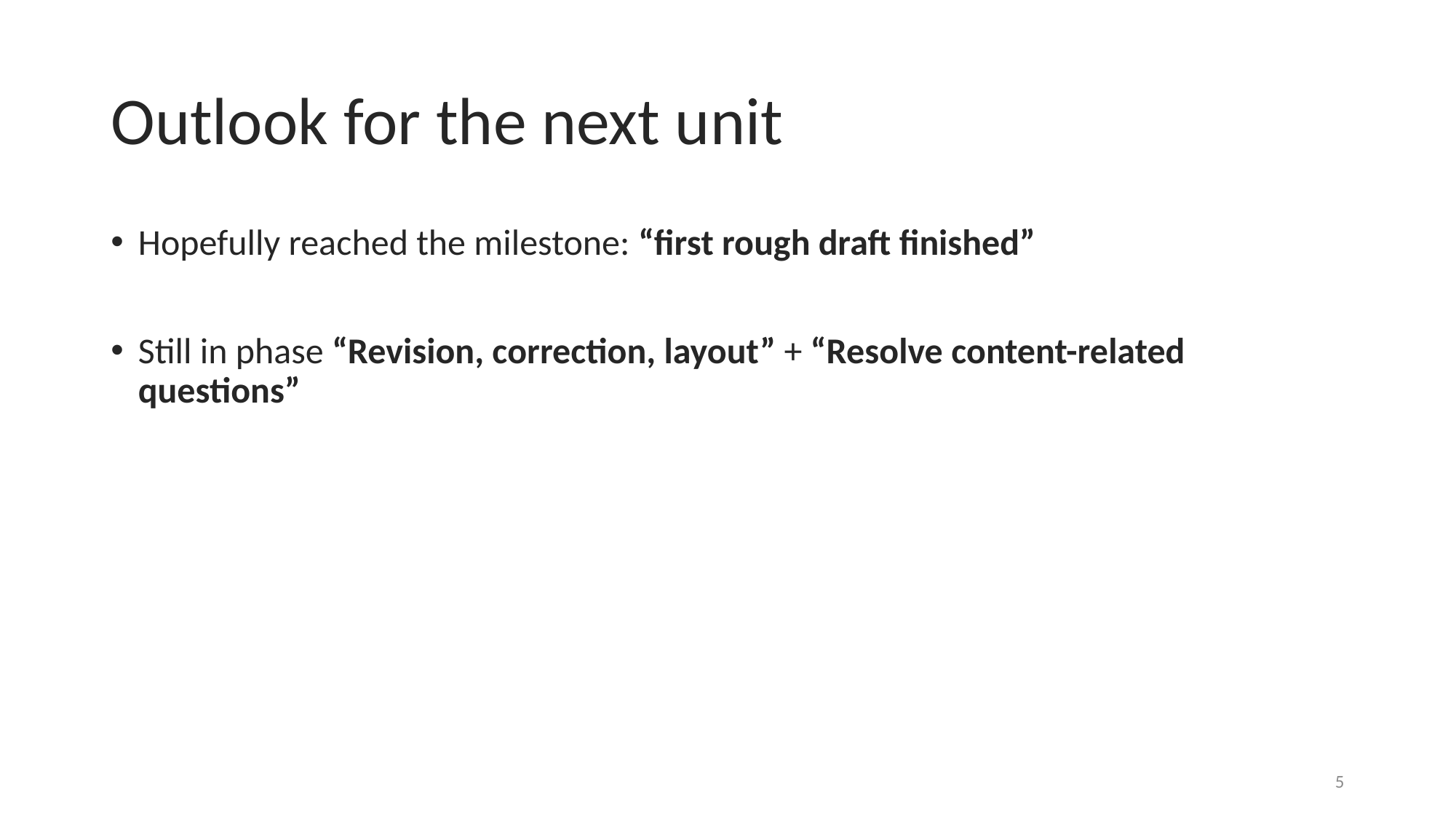

# Outlook for the next unit
Hopefully reached the milestone: “first rough draft finished”

Still in phase “Revision, correction, layout” + “Resolve content-related questions”
5